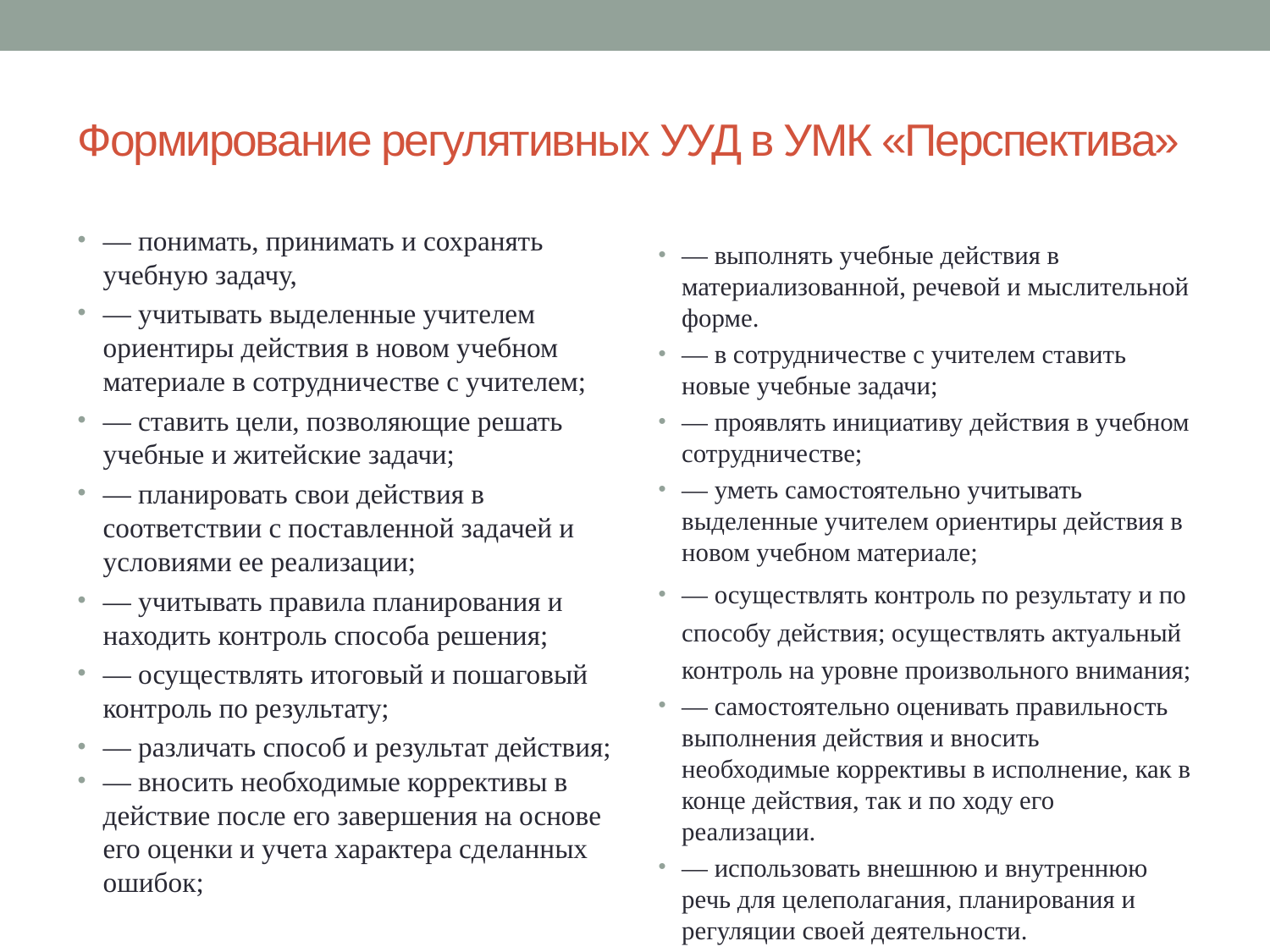

# Формирование регулятивных УУД в УМК «Перспектива»
— понимать, принимать и сохранять учебную задачу,
— учитывать выделенные учителем ориентиры действия в новом учебном материале в сотрудничестве с учителем;
— ставить цели, позволяющие решать учебные и житейские задачи;
— планировать свои действия в соответствии с поставленной задачей и условиями ее реализации;
— учитывать правила планирования и находить контроль способа решения;
— осуществлять итоговый и пошаговый контроль по результату;
— различать способ и результат действия;
— вносить необходимые коррективы в действие после его завершения на основе его оценки и учета характера сделанных ошибок;
— выполнять учебные действия в материализованной, речевой и мыслительной форме.
— в сотрудничестве с учителем ставить новые учебные задачи;
— проявлять инициативу действия в учебном сотрудничестве;
— уметь самостоятельно учитывать выделенные учителем ориентиры действия в новом учебном материале;
— осуществлять контроль по результату и по способу действия; осуществлять актуальный контроль на уровне произвольного внимания;
— самостоятельно оценивать правильность выполнения действия и вносить необходимые коррективы в исполнение, как в конце действия, так и по ходу его реализации.
— использовать внешнюю и внутреннюю речь для целеполагания, планирования и регуляции своей деятельности.